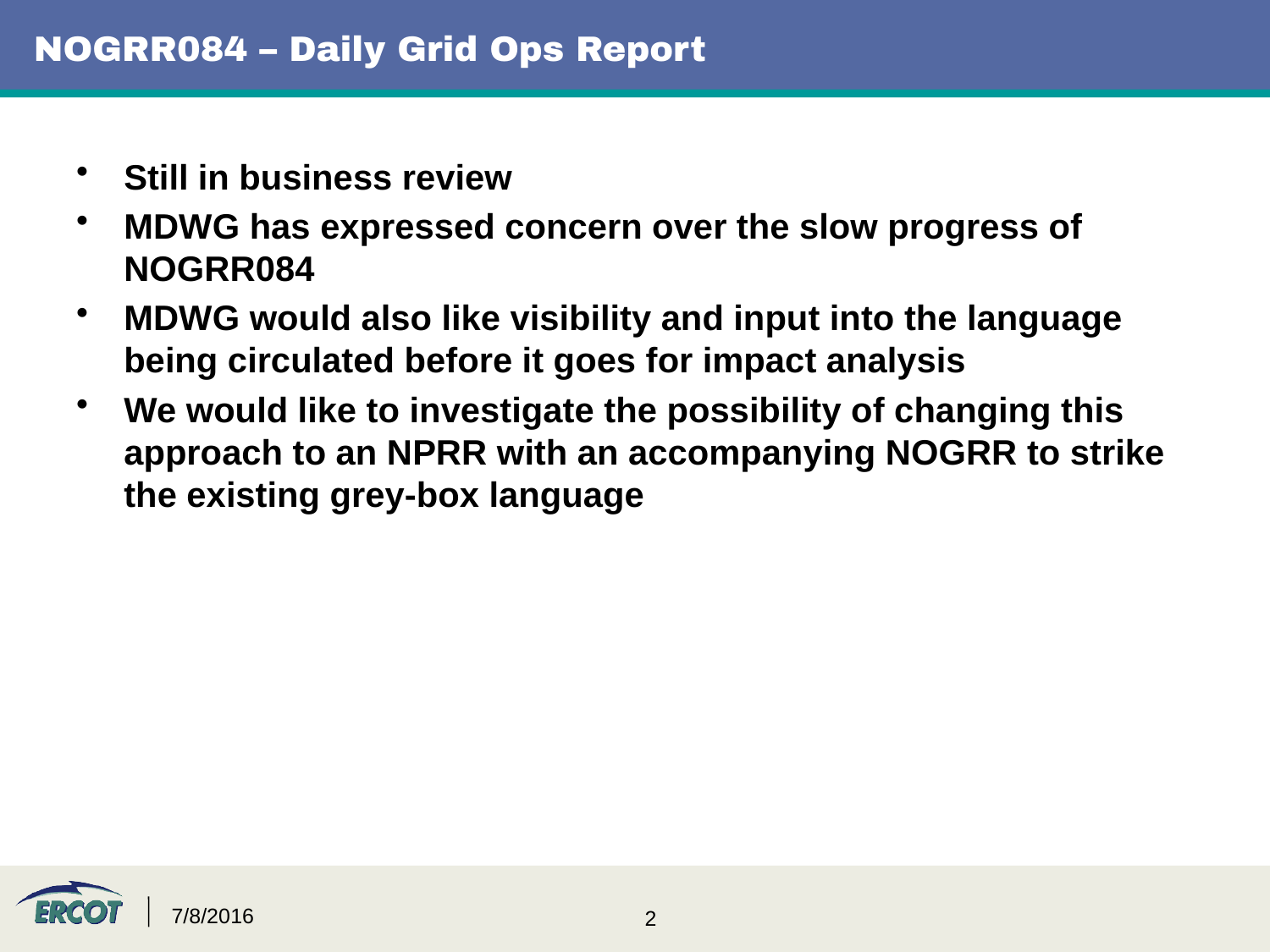

# NOGRR084 – Daily Grid Ops Report
Still in business review
MDWG has expressed concern over the slow progress of NOGRR084
MDWG would also like visibility and input into the language being circulated before it goes for impact analysis
We would like to investigate the possibility of changing this approach to an NPRR with an accompanying NOGRR to strike the existing grey-box language
7/8/2016